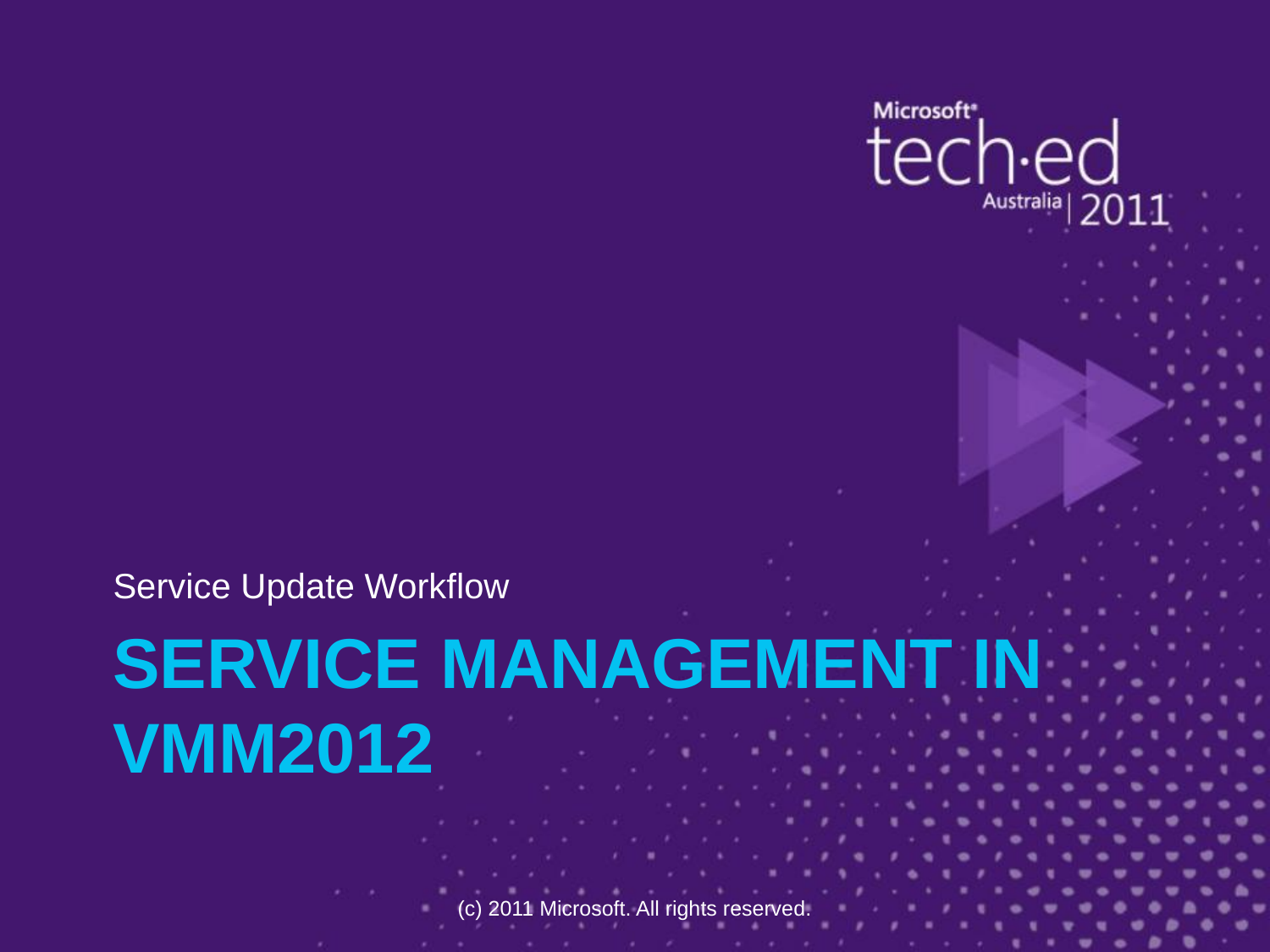

Service Update Workflow
# Service Management in VMM2012
(c) 2011 Microsoft. All rights reserved.